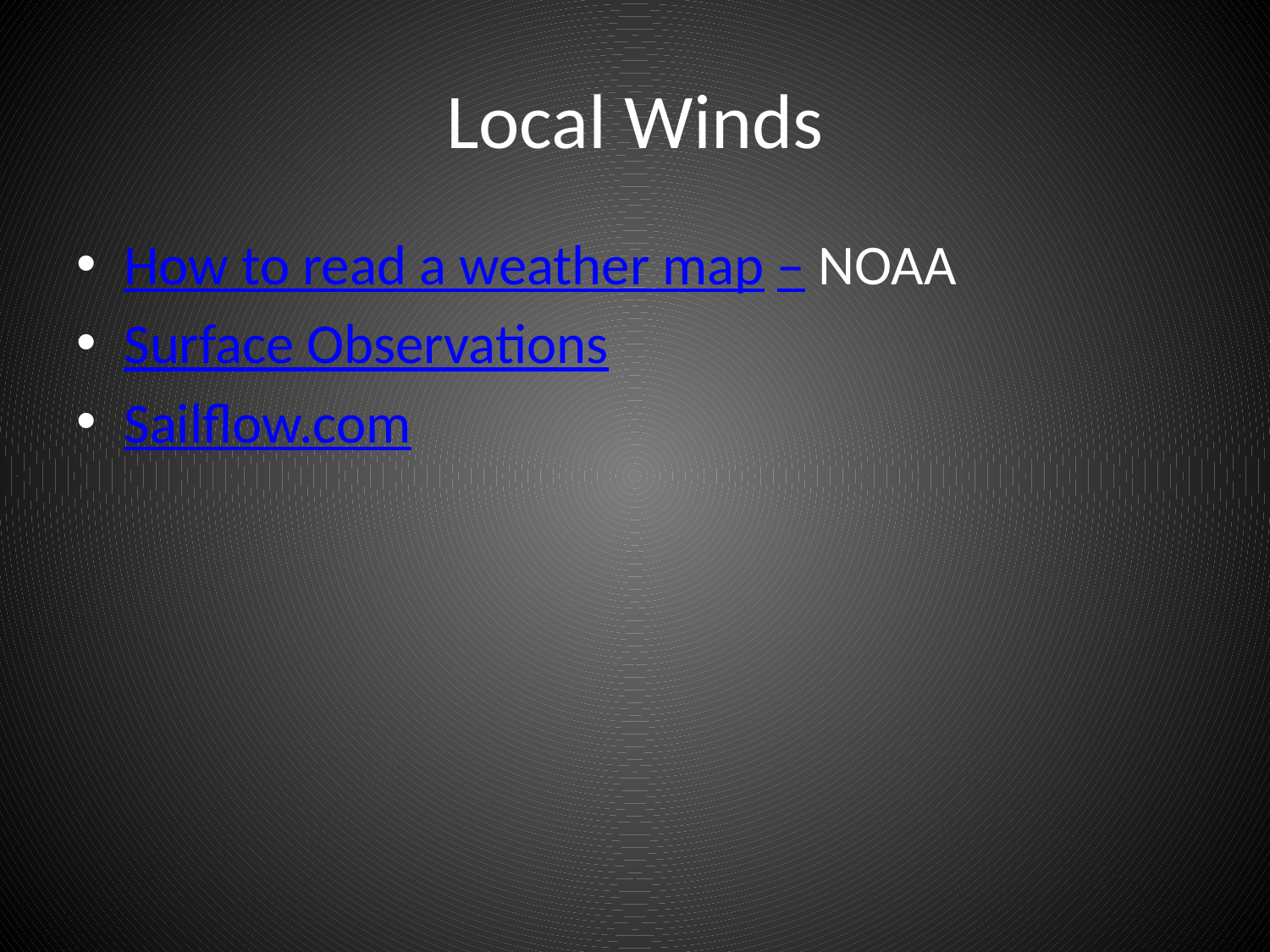

# Local Winds
How to read a weather map – NOAA
Surface Observations
Sailflow.com